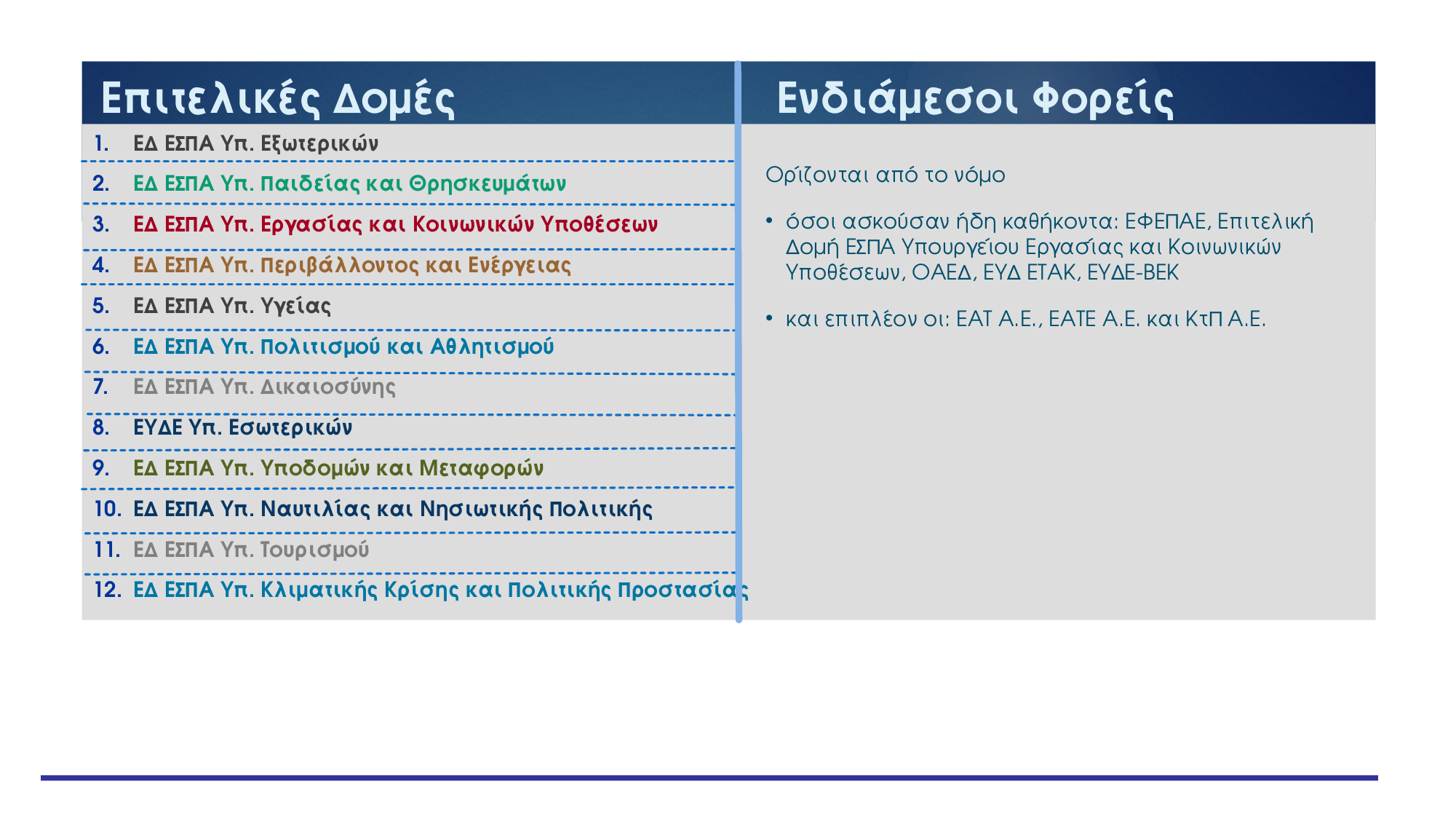

# Επιτελικές Δομές                           Ενδιάμεσοι Φορείς
ΕΔ ΕΣΠΑ Υπ. Εξωτερικών
ΕΔ ΕΣΠΑ Υπ. Παιδείας και Θρησκευμάτων
ΕΔ ΕΣΠΑ Υπ. Εργασίας και Κοινωνικών Υποθέσεων
ΕΔ ΕΣΠΑ Υπ. Περιβάλλοντος και Ενέργειας
ΕΔ ΕΣΠΑ Υπ. Υγείας
ΕΔ ΕΣΠΑ Υπ. Πολιτισμού και Αθλητισμού
ΕΔ ΕΣΠΑ Υπ. Δικαιοσύνης
ΕΥΔΕ Υπ. Εσωτερικών
ΕΔ ΕΣΠΑ Υπ. Υποδομών και Μεταφορών
ΕΔ ΕΣΠΑ Υπ. Ναυτιλίας και Νησιωτικής Πολιτικής
ΕΔ ΕΣΠΑ Υπ. Τουρισμού
ΕΔ ΕΣΠΑ Υπ. Κλιματικής Κρίσης και Πολιτικής Προστασίας

Ορίζονται από το νόμο
όσοι ασκούσαν ήδη καθήκοντα: ΕΦΕΠΑΕ, Επιτελική Δομή ΕΣΠΑ Υπουργείου Εργασίας και Κοινωνικών Υποθέσεων, ΟΑΕΔ, ΕΥΔ ΕΤΑΚ, ΕΥΔΕ-ΒΕΚ
και επιπλέον οι: ΕΑΤ Α.Ε., ΕΑΤΕ Α.Ε. και ΚτΠ Α.Ε.